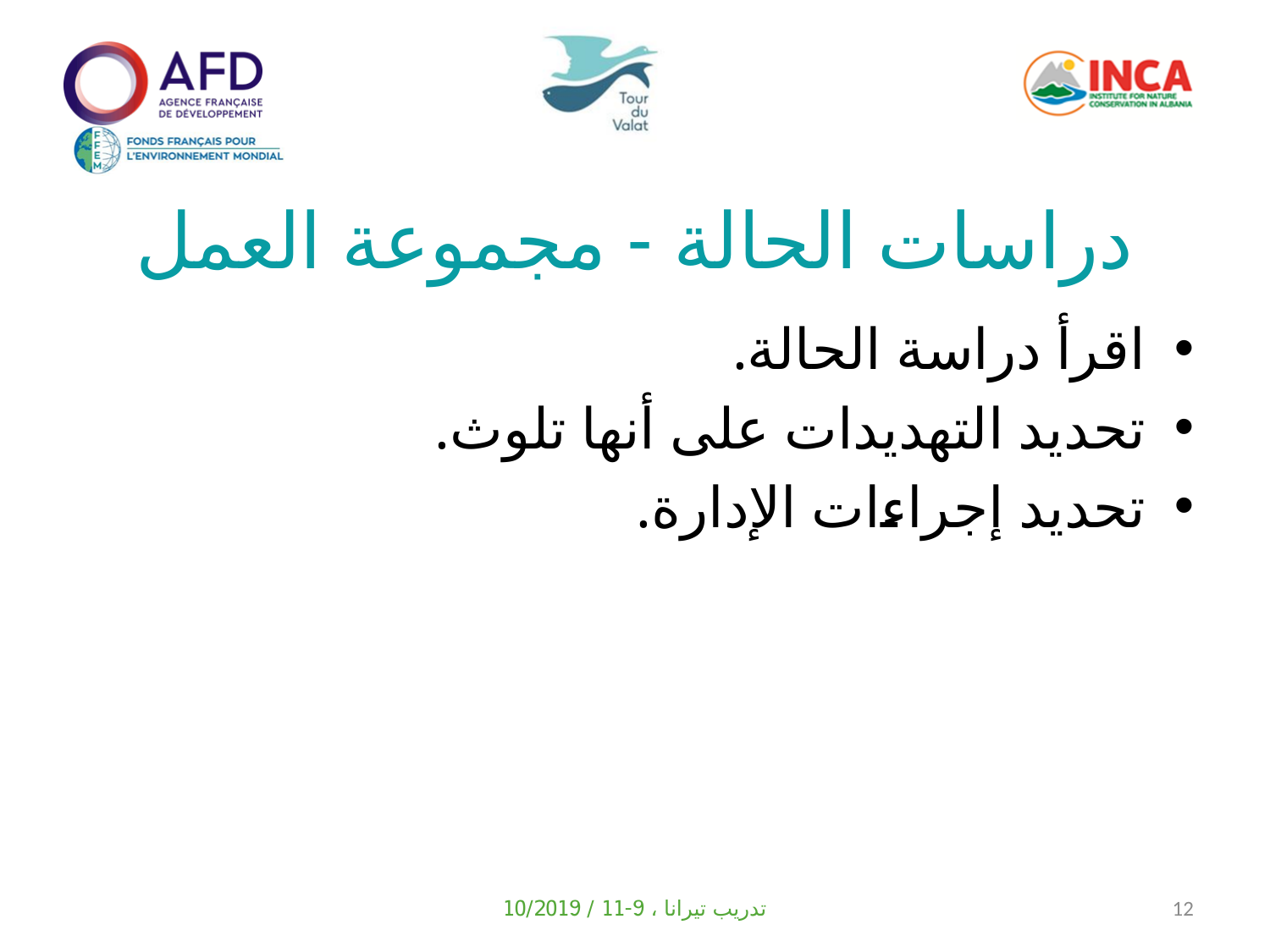

# دراسات الحالة - مجموعة العمل
اقرأ دراسة الحالة.
تحديد التهديدات على أنها تلوث.
تحديد إجراءات الإدارة.
تدريب تيرانا ، 9-11 / 10/2019
12